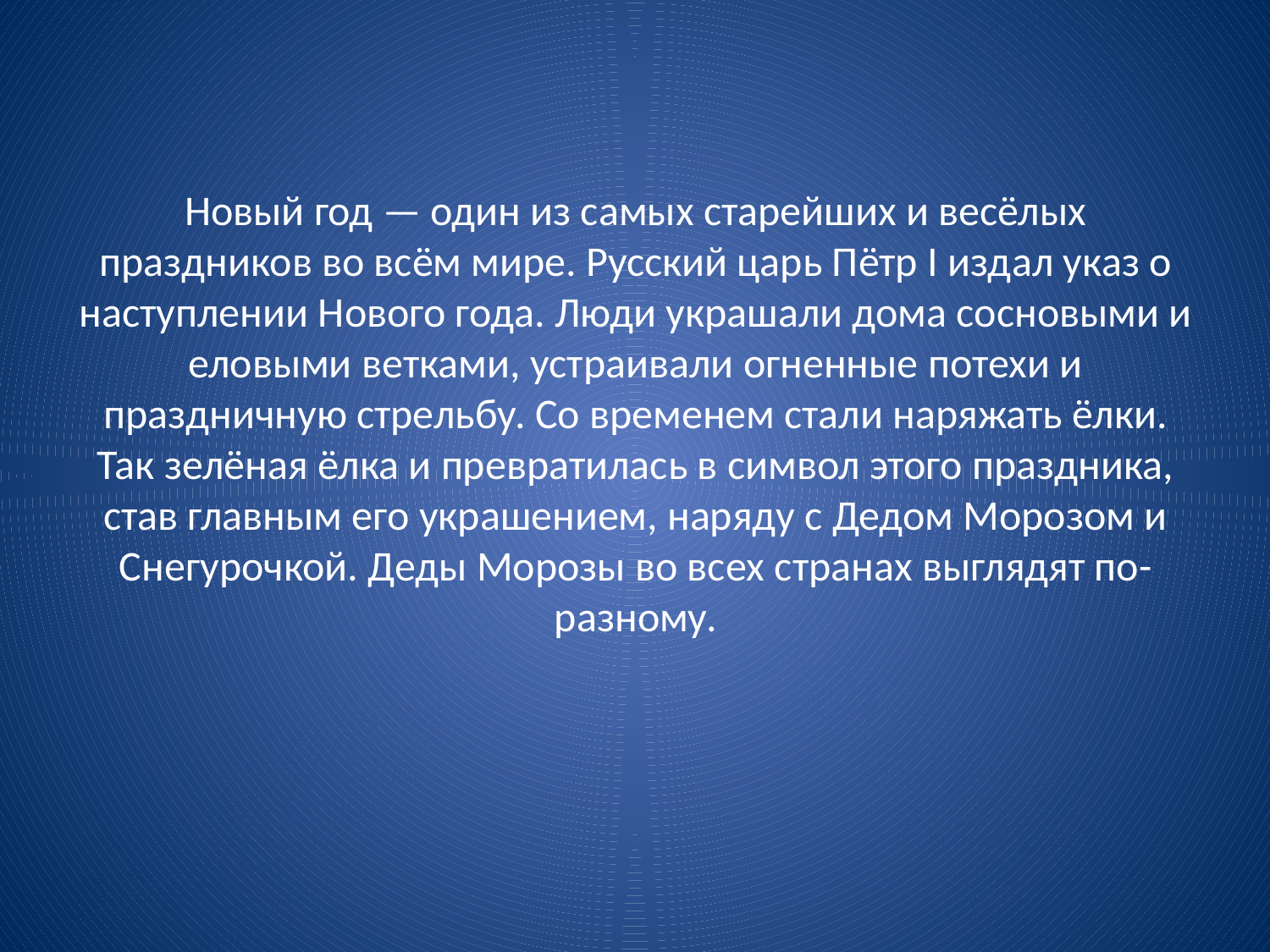

# Новый год — один из самых старейших и весёлых праздников во всём мире. Русский царь Пётр I издал указ о наступлении Нового года. Люди украшали дома сосновыми и еловыми ветками, устраивали огненные потехи и праздничную стрельбу. Со временем стали наряжать ёлки. Так зелёная ёлка и превратилась в символ этого праздника, став главным его украшением, наряду с Дедом Морозом и Снегурочкой. Деды Морозы во всех странах выглядят по-разному.